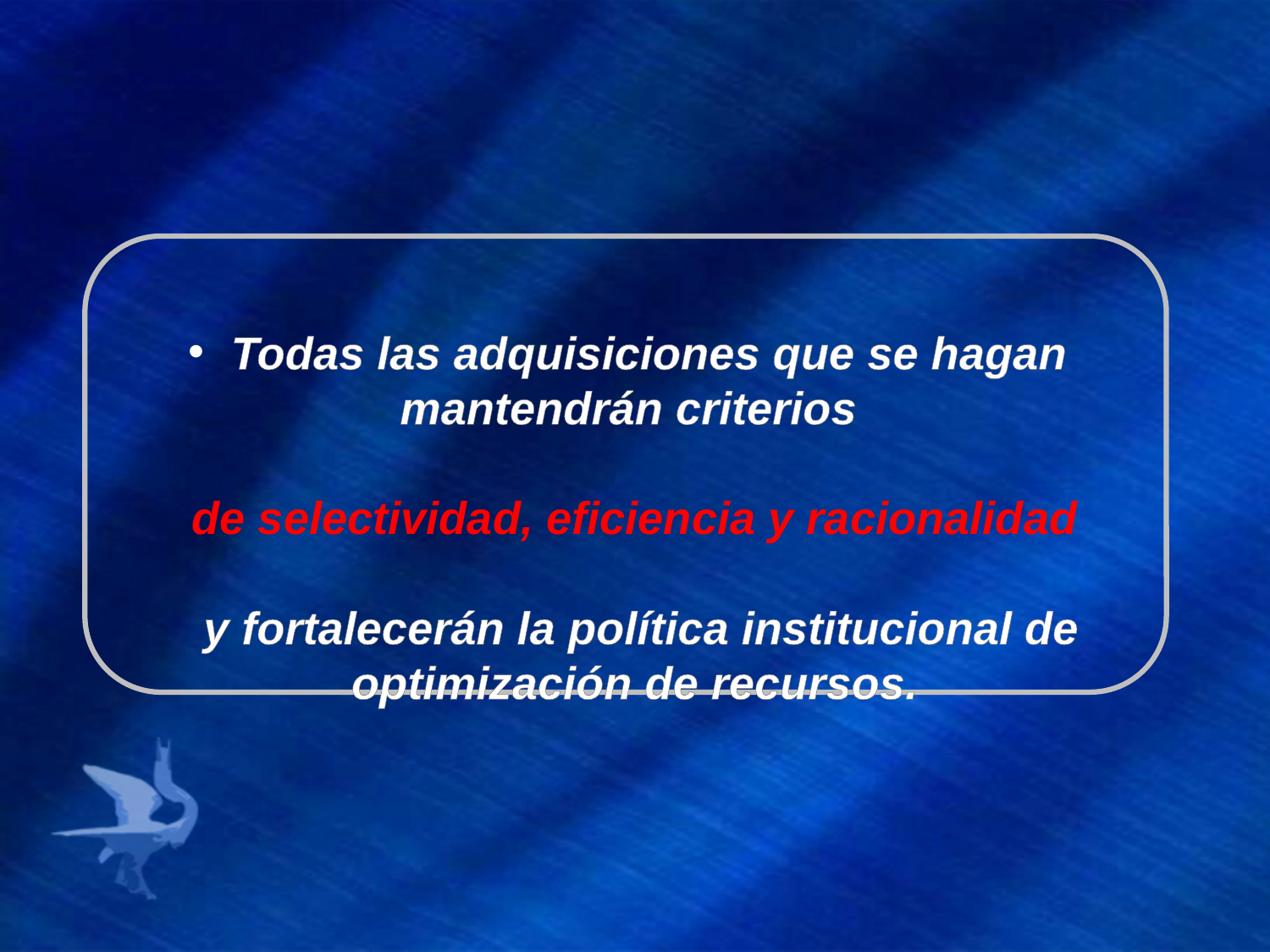

Todas las adquisiciones que se hagan mantendrán criterios

de selectividad, eficiencia y racionalidad

 y fortalecerán la política institucional de optimización de recursos.